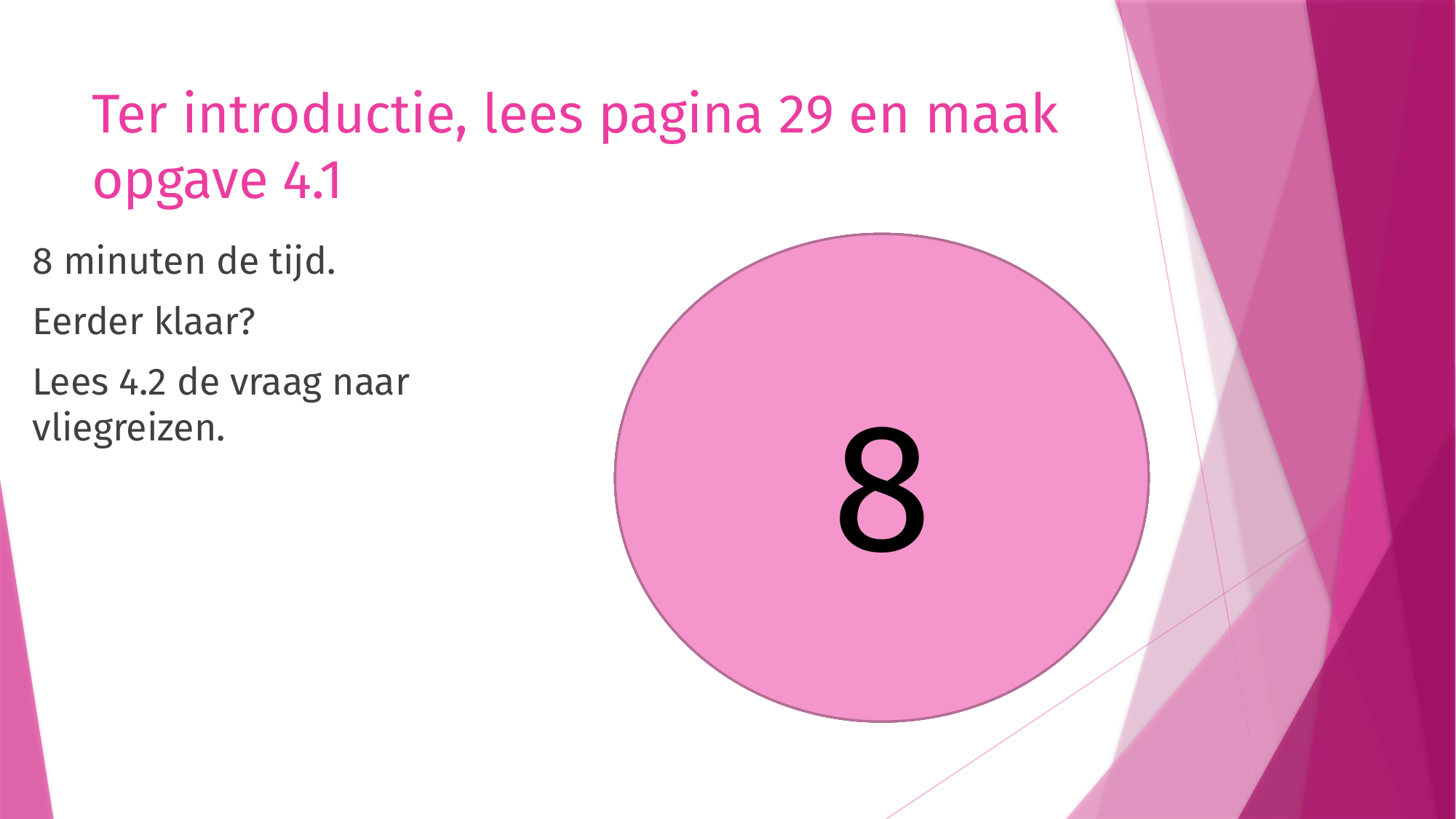

# Ter introductie, lees pagina 29 en maak opgave 4.1
8 minuten de tijd.
Eerder klaar?
Lees 4.2 de vraag naar vliegreizen.
8
5
6
7
4
3
1
2